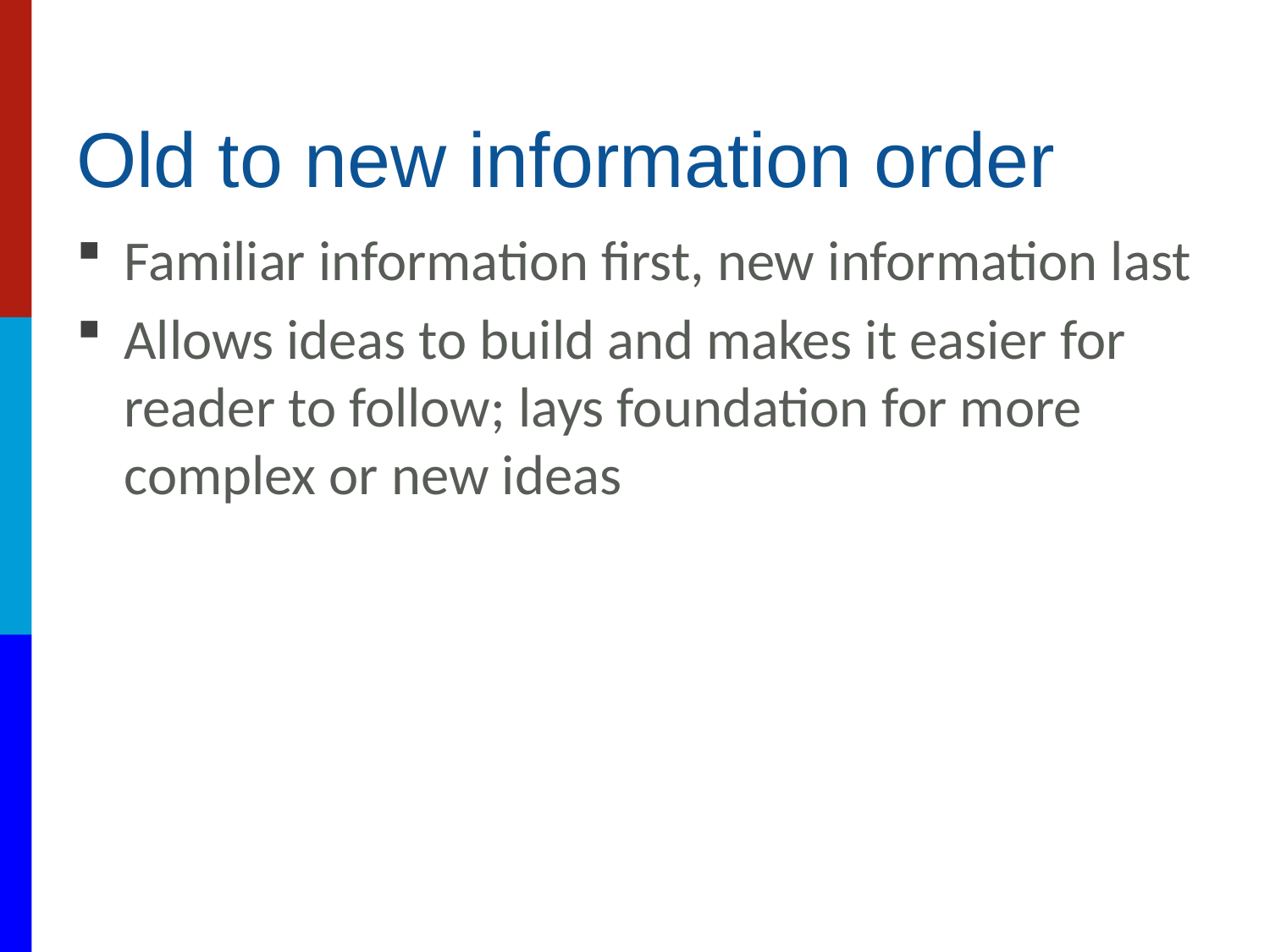

# Old to new information order
Familiar information first, new information last
Allows ideas to build and makes it easier for reader to follow; lays foundation for more complex or new ideas